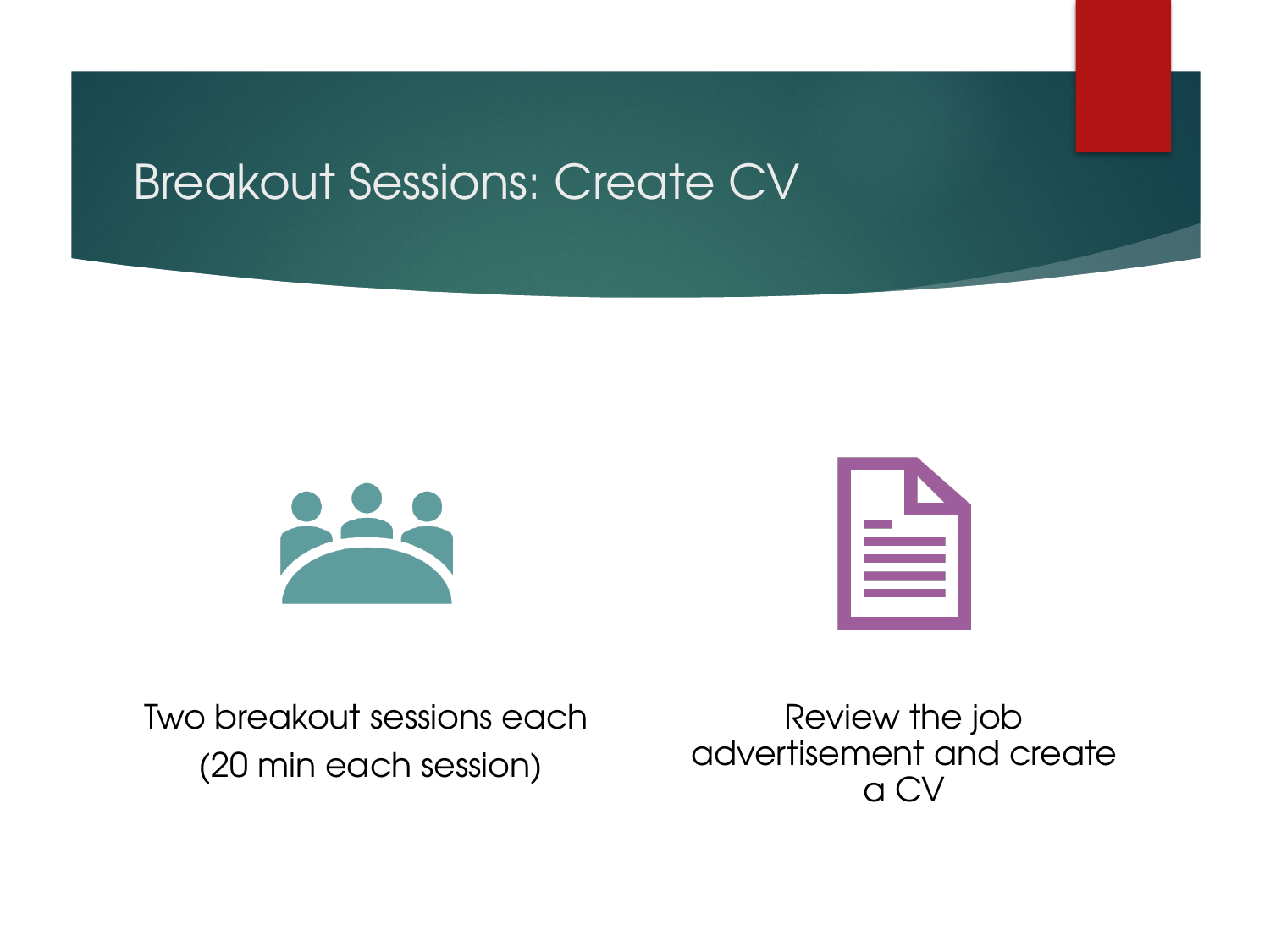

# Breakout Sessions: Create CV

Two breakout sessions each
 (20 min each session)

Review the job advertisement and create a CV